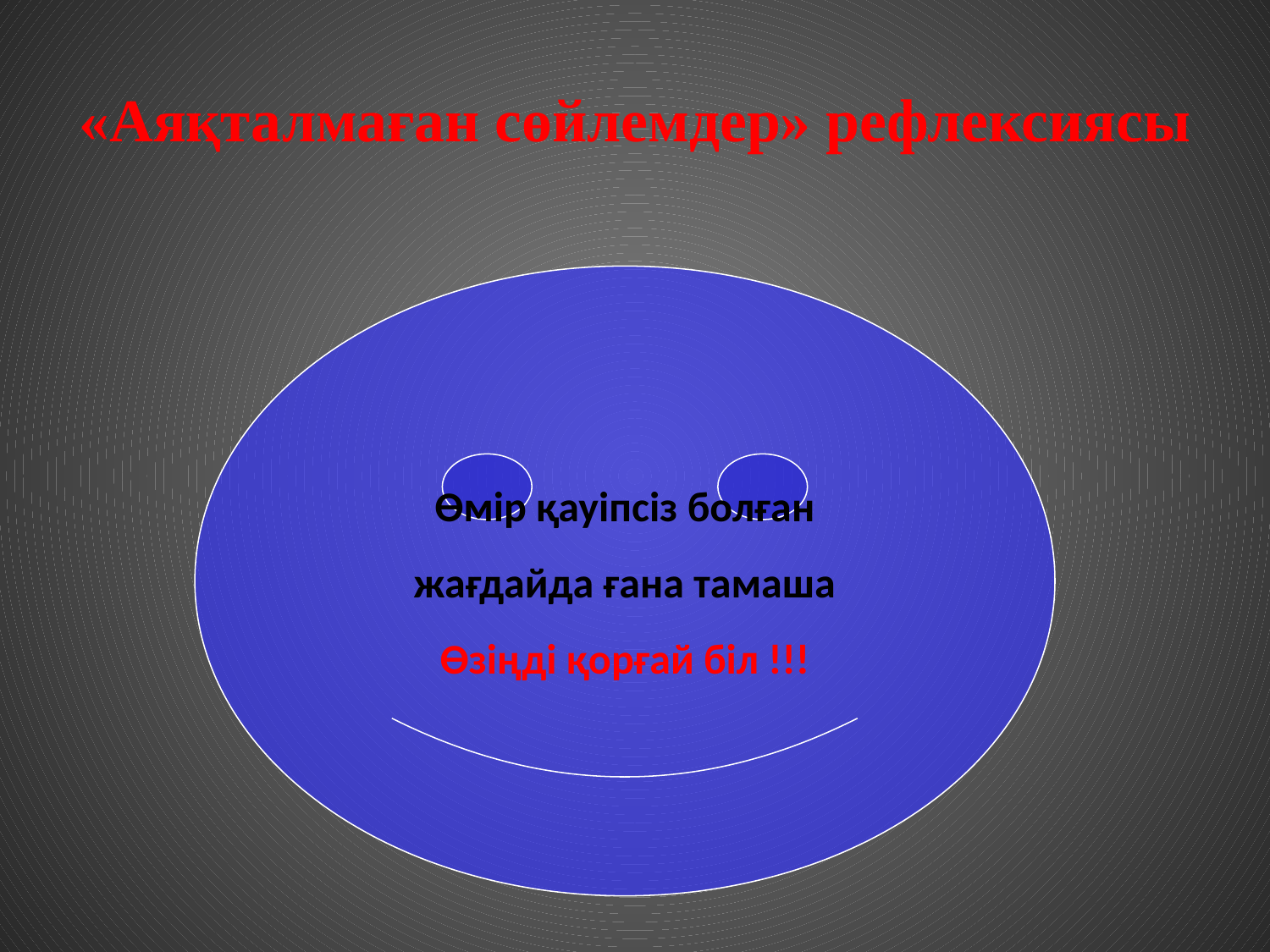

# «Аяқталмаған сөйлемдер» рефлексиясы

Өмір қауіпсіз болған
жағдайда ғана тамаша
Өзіңді қорғай біл !!!